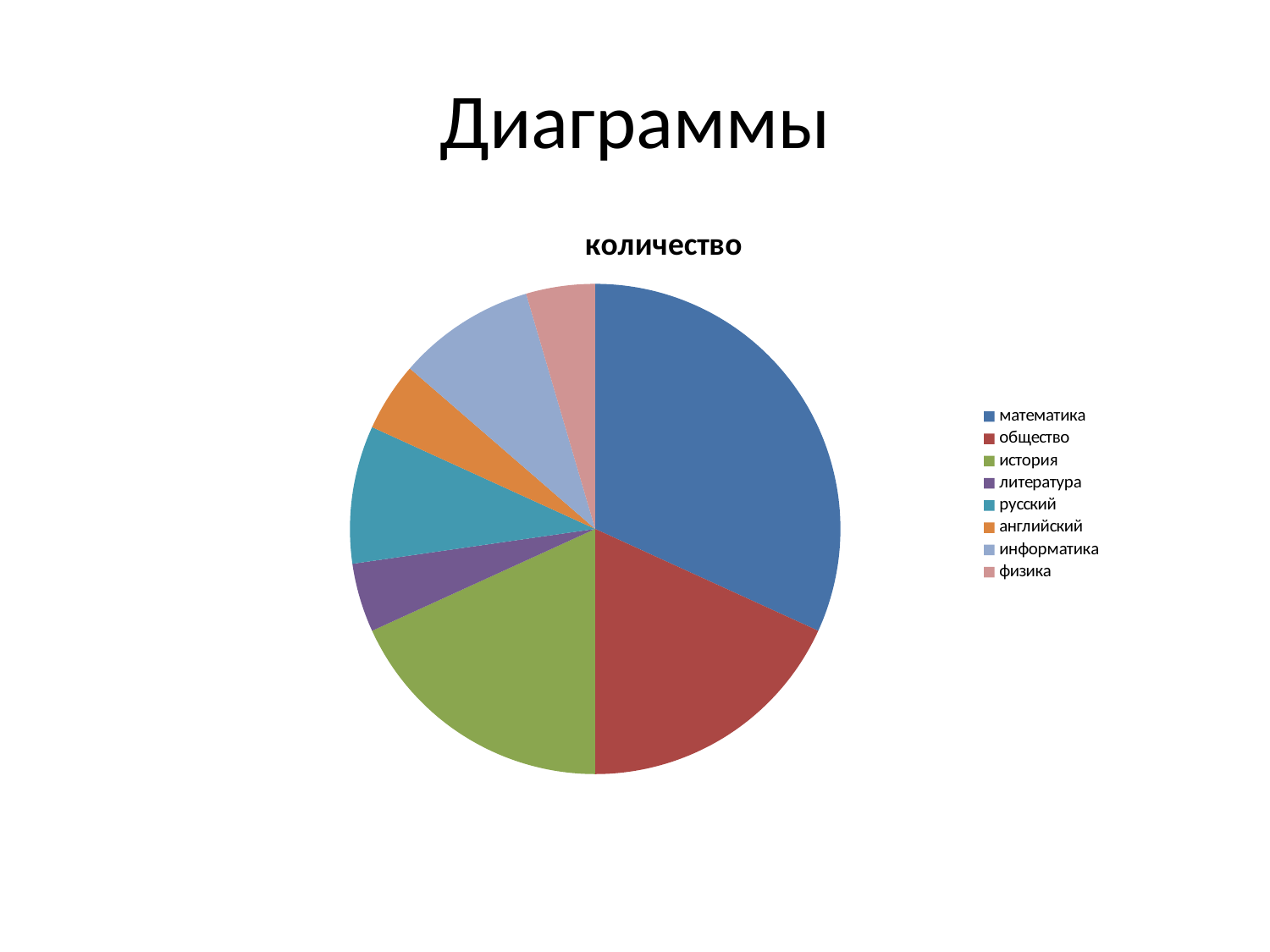

# Диаграммы

### Chart:

| Category | количество |
|---|---|
| математика | 7.0 |
| общество | 4.0 |
| история | 4.0 |
| литература | 1.0 |
| русский | 2.0 |
| английский | 1.0 |
| информатика | 2.0 |
| физика | 1.0 |

### Chart: количество

| Category |
|---|